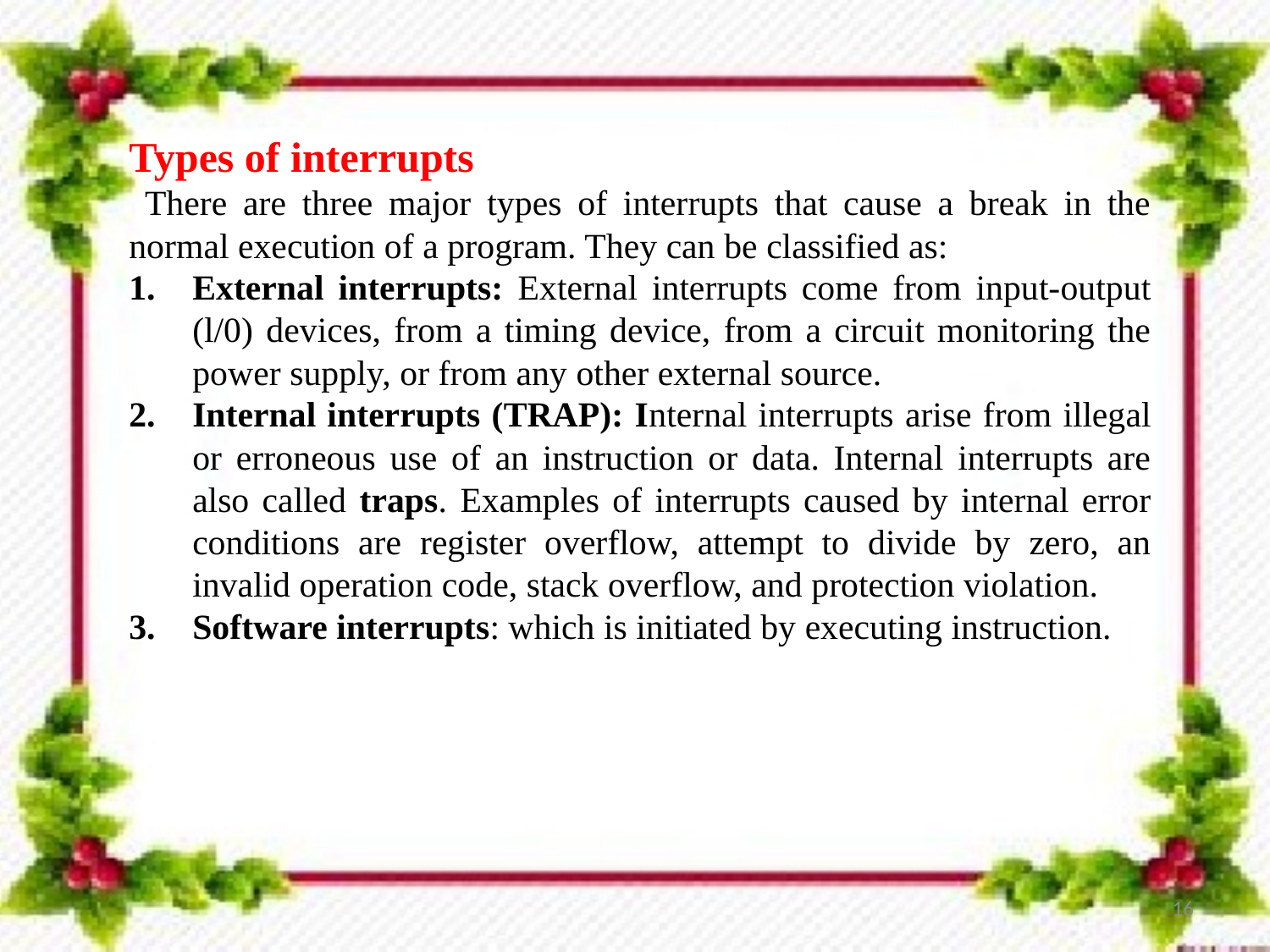

Types of interrupts
 There are three major types of interrupts that cause a break in the normal execution of a program. They can be classified as:
External interrupts: External interrupts come from input-output (l/0) devices, from a timing device, from a circuit monitoring the power supply, or from any other external source.
Internal interrupts (TRAP): Internal interrupts arise from illegal or erroneous use of an instruction or data. Internal interrupts are also called traps. Examples of interrupts caused by internal error conditions are register overflow, attempt to divide by zero, an invalid operation code, stack overflow, and protection violation.
Software interrupts: which is initiated by executing instruction.

16